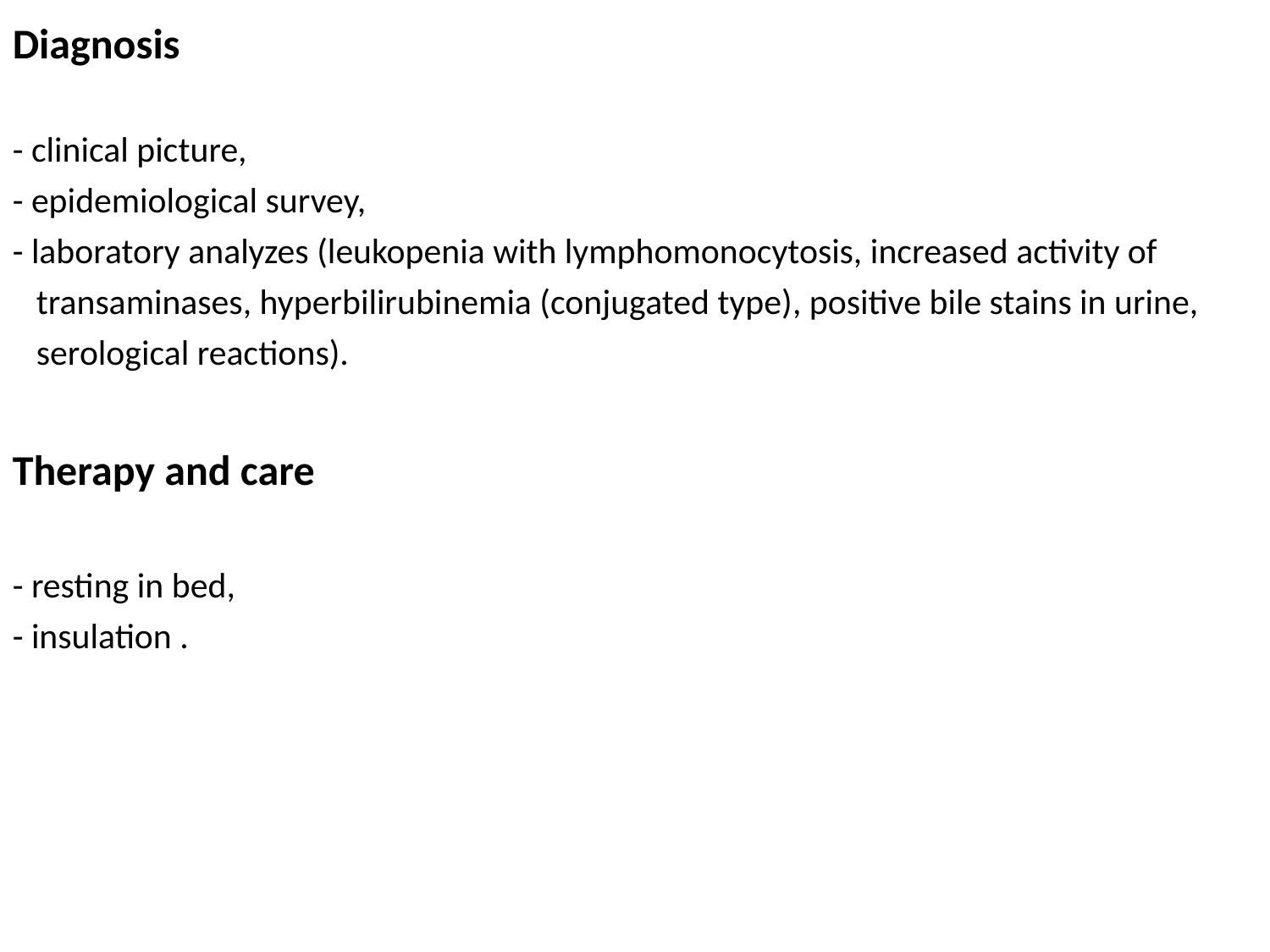

Diagnosis

- clinical picture,
- epidemiological survey,
- laboratory analyzes (leukopenia with lymphomonocytosis, increased activity of transaminases, hyperbilirubinemia (conjugated type), positive bile stains in urine, serological reactions).

Therapy and care

- resting in bed,
- insulation .